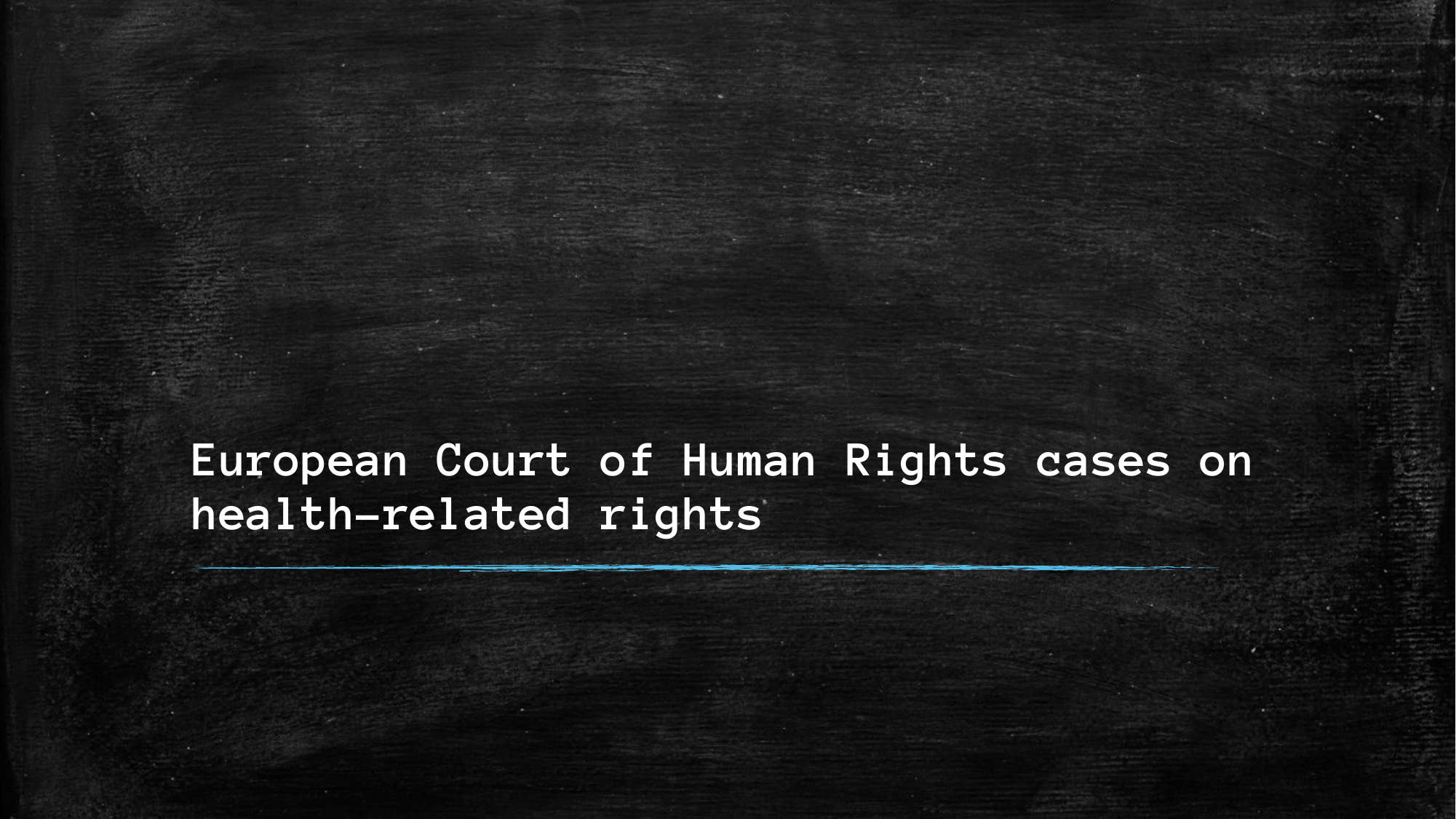

# European Court of Human Rights cases on health-related rights